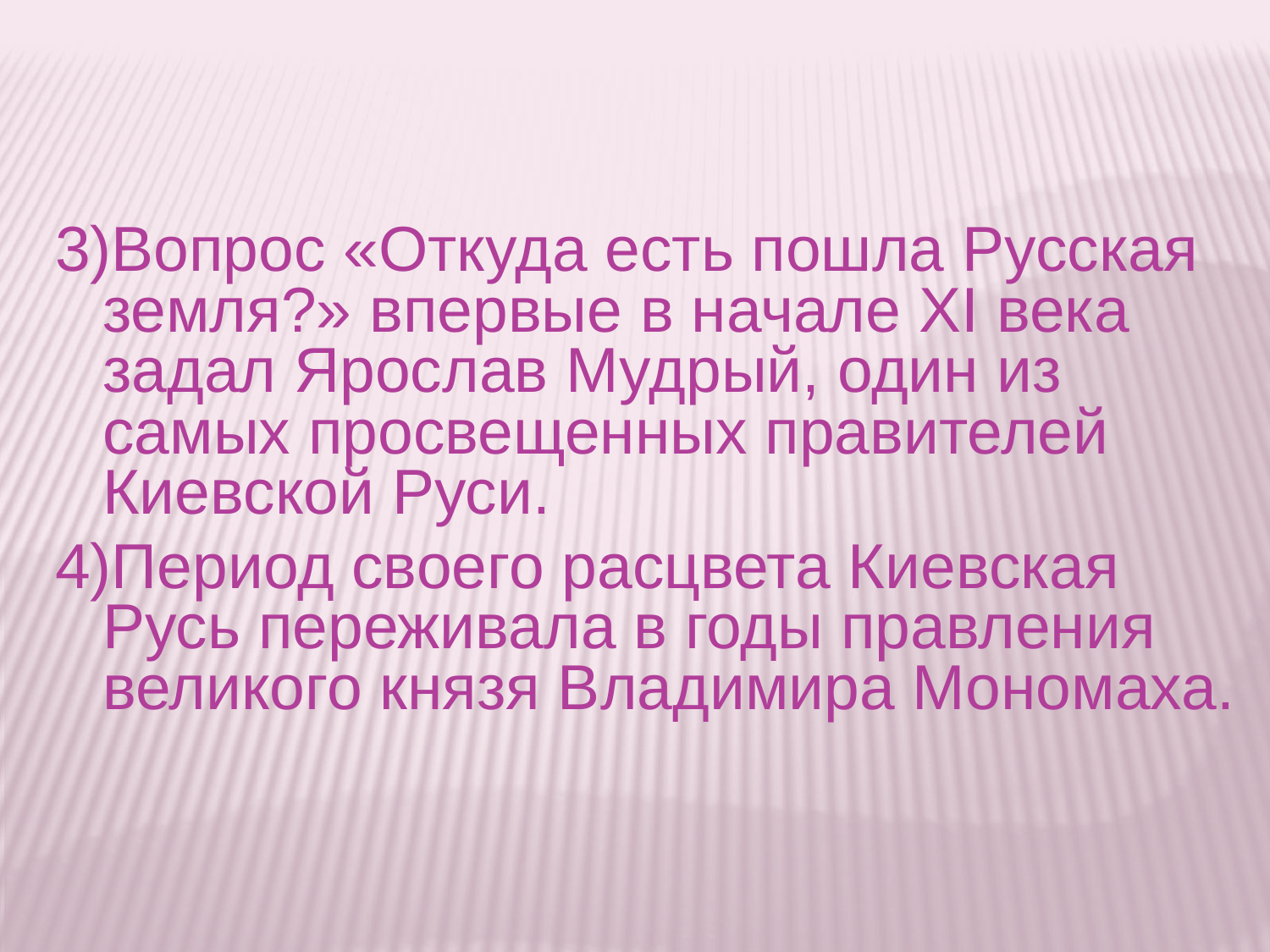

3)Вопрос «Откуда есть пошла Русская земля?» впервые в начале XI века задал Ярослав Мудрый, один из самых просвещенных правителей Киевской Руси.
4)Период своего расцвета Киевская     Русь переживала в годы правления великого князя Владимира Мономаха.